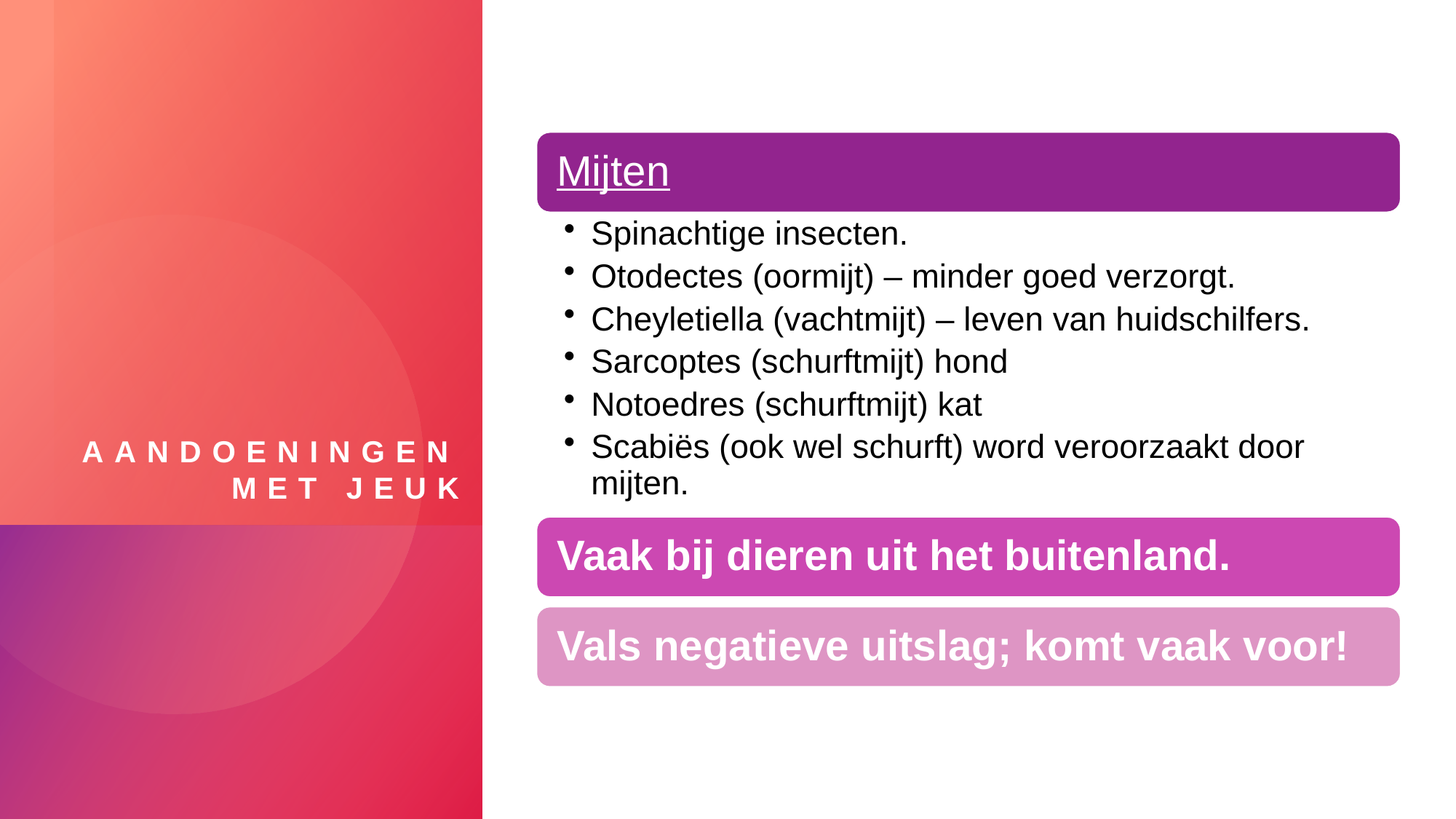

Mijten
Spinachtige insecten.
Otodectes (oormijt) – minder goed verzorgt.
Cheyletiella (vachtmijt) – leven van huidschilfers.
Sarcoptes (schurftmijt) hond
Notoedres (schurftmijt) kat
Scabiës (ook wel schurft) word veroorzaakt door mijten.
Vaak bij dieren uit het buitenland.
Vals negatieve uitslag; komt vaak voor!
# Aandoeningen met jeuk